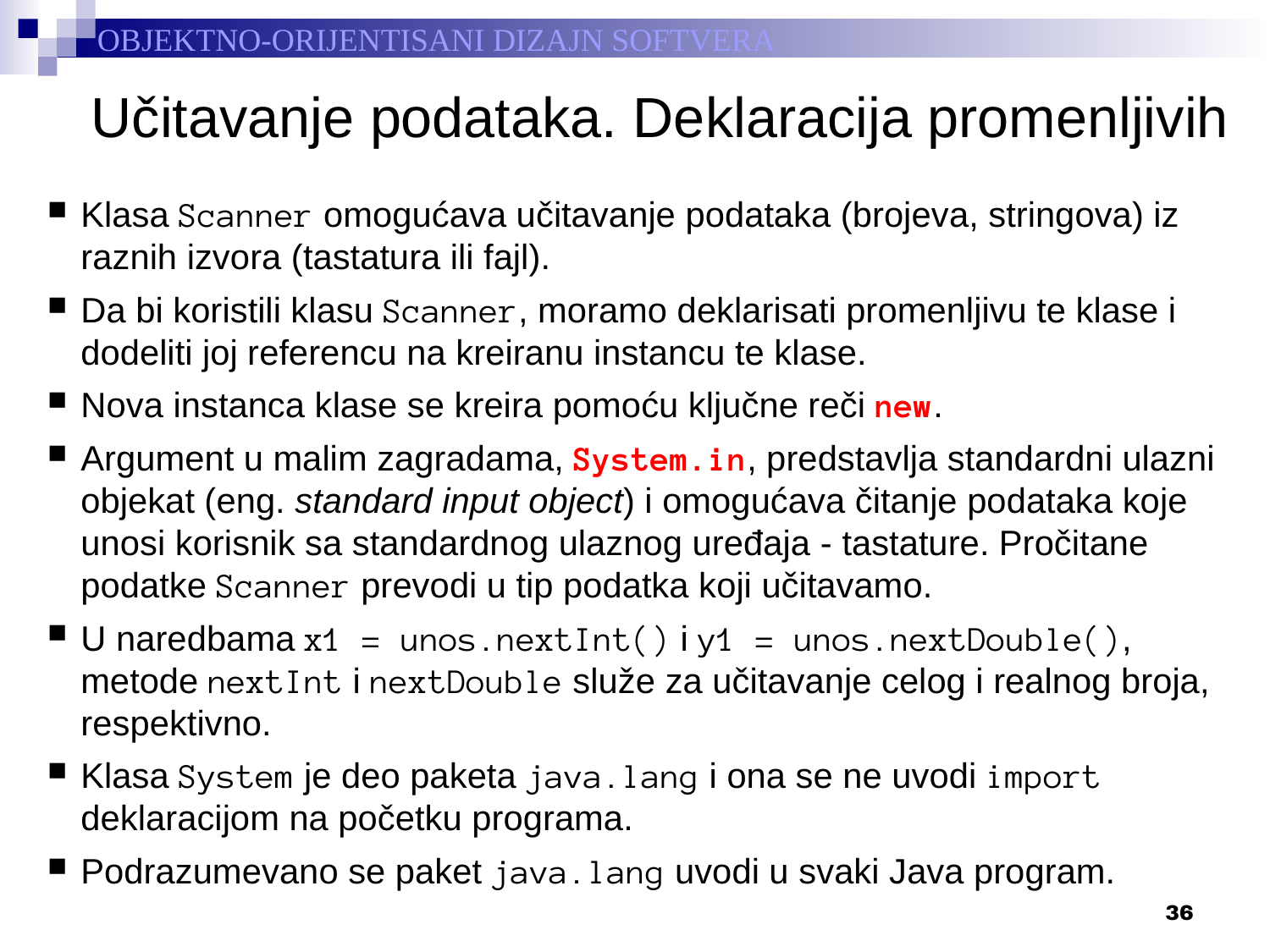

# Učitavanje podataka. Deklaracija promenljivih
Klasa Scanner omogućava učitavanje podataka (brojeva, stringova) iz raznih izvora (tastatura ili fajl).
Da bi koristili klasu Scanner, moramo deklarisati promenljivu te klase i dodeliti joj referencu na kreiranu instancu te klase.
Nova instanca klase se kreira pomoću ključne reči new.
Argument u malim zagradama, System.in, predstavlja standardni ulazni objekat (eng. standard input object) i omogućava čitanje podataka koje unosi korisnik sa standardnog ulaznog uređaja - tastature. Pročitane podatke Scanner prevodi u tip podatka koji učitavamo.
U naredbama x1 = unos.nextInt() i y1 = unos.nextDouble(), metode nextInt i nextDouble služe za učitavanje celog i realnog broja, respektivno.
Klasa System je deo paketa java.lang i ona se ne uvodi import deklaracijom na početku programa.
Podrazumevano se paket java.lang uvodi u svaki Java program.
36